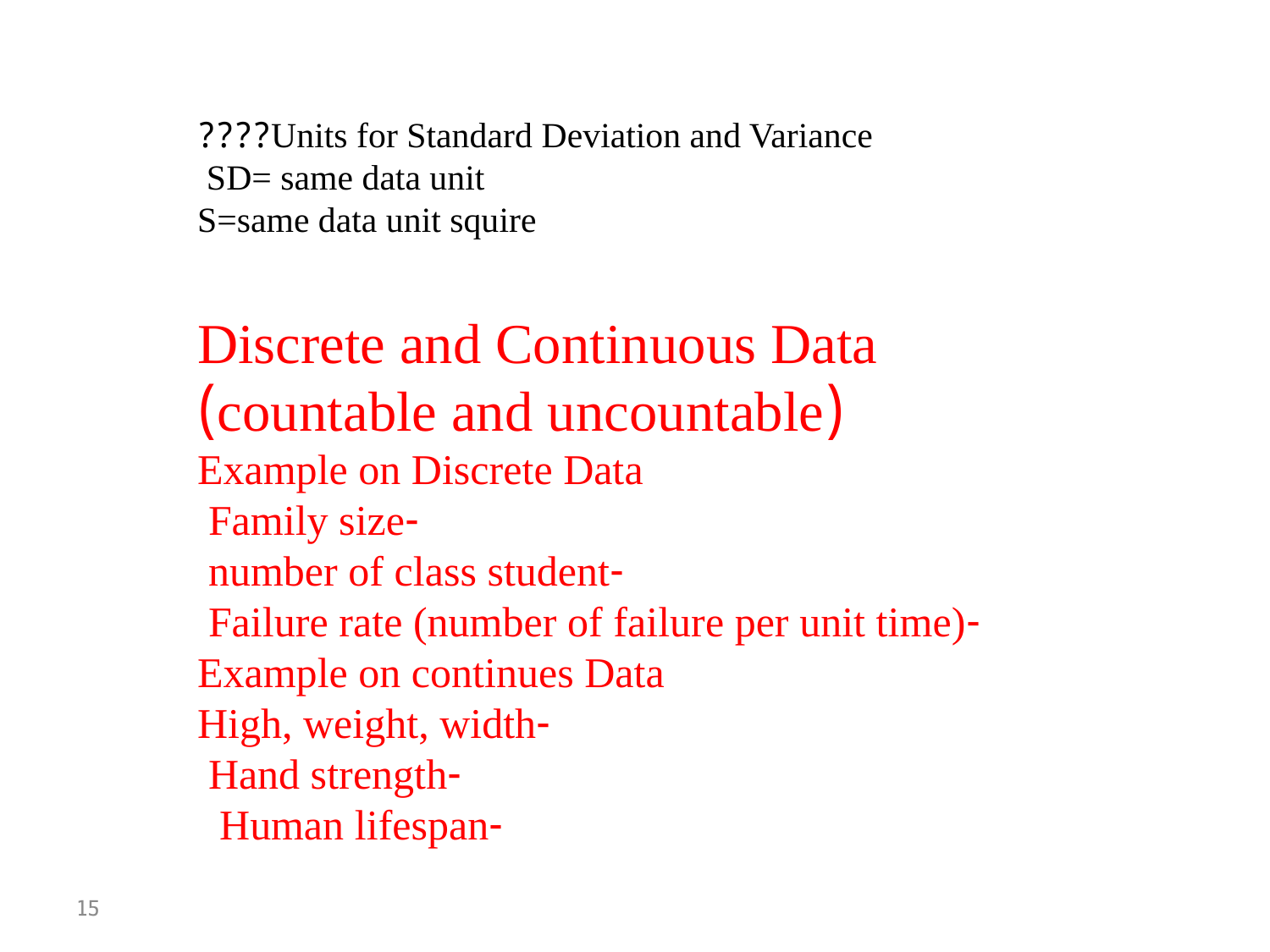

Units for Standard Deviation and Variance????
SD= same data unit
S=same data unit squire

Discrete and Continuous Data
(countable and uncountable)
Example on Discrete Data
-Family size
-number of class student
-Failure rate (number of failure per unit time)
Example on continues Data
-High, weight, width
-Hand strength
-Human lifespan

15